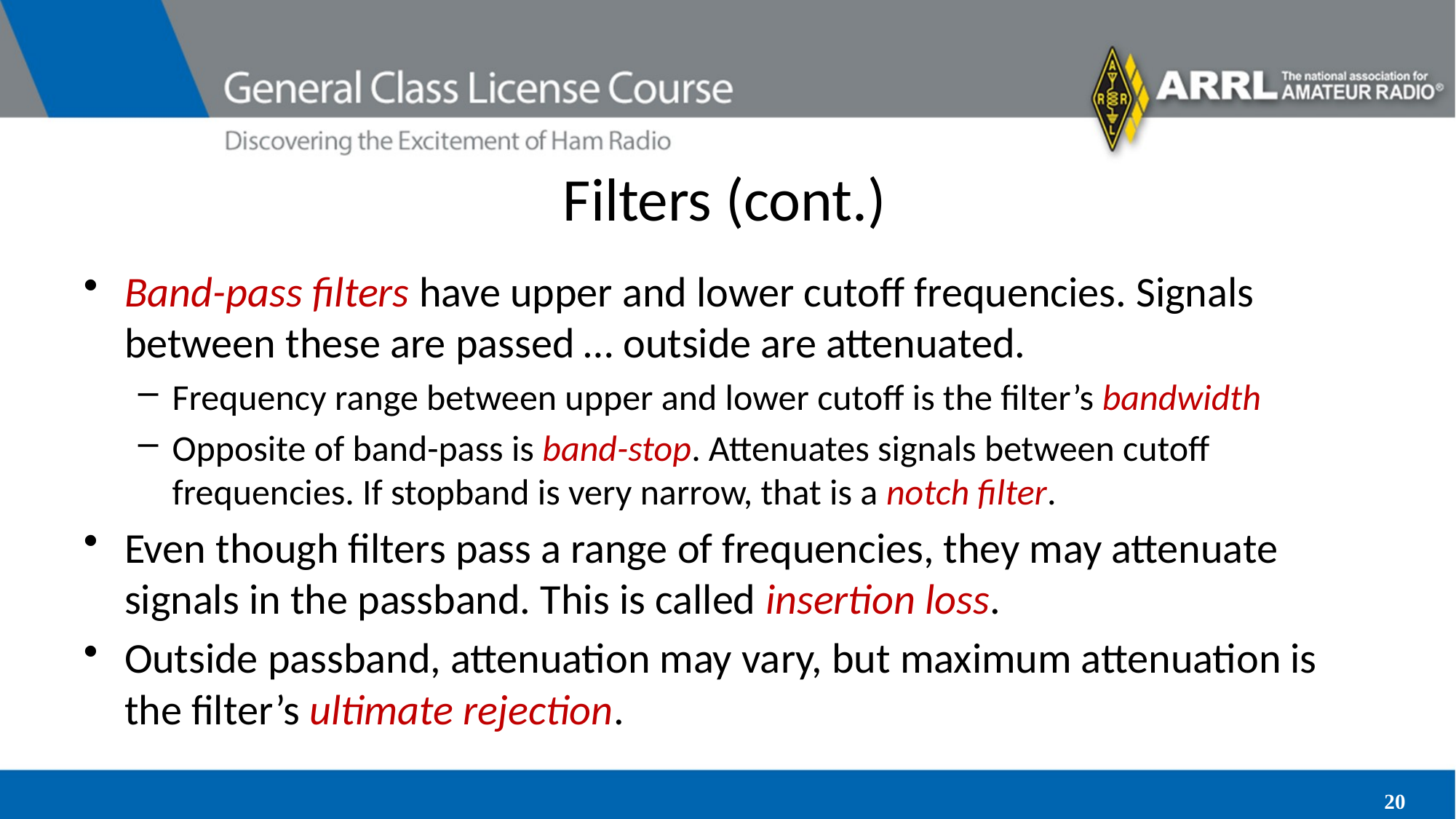

# Filters (cont.)
Band-pass filters have upper and lower cutoff frequencies. Signals between these are passed … outside are attenuated.
Frequency range between upper and lower cutoff is the filter’s bandwidth
Opposite of band-pass is band-stop. Attenuates signals between cutoff frequencies. If stopband is very narrow, that is a notch filter.
Even though filters pass a range of frequencies, they may attenuate signals in the passband. This is called insertion loss.
Outside passband, attenuation may vary, but maximum attenuation is the filter’s ultimate rejection.